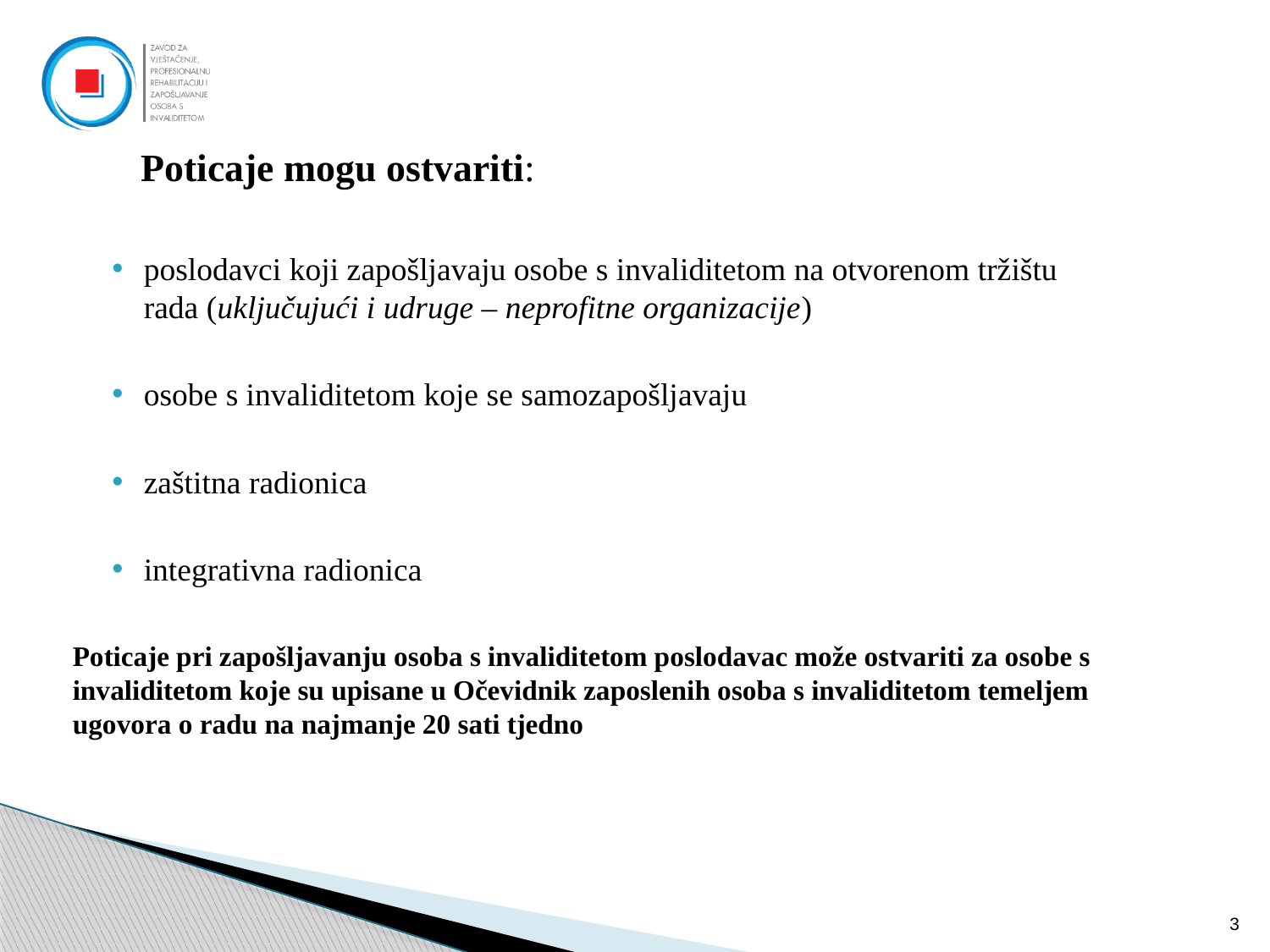

#
       Poticaje mogu ostvariti:

poslodavci koji zapošljavaju osobe s invaliditetom na otvorenom tržištu rada (uključujući i udruge – neprofitne organizacije)

osobe s invaliditetom koje se samozapošljavaju

zaštitna radionica

integrativna radionica

Poticaje pri zapošljavanju osoba s invaliditetom poslodavac može ostvariti za osobe s invaliditetom koje su upisane u Očevidnik zaposlenih osoba s invaliditetom temeljem ugovora o radu na najmanje 20 sati tjedno

3